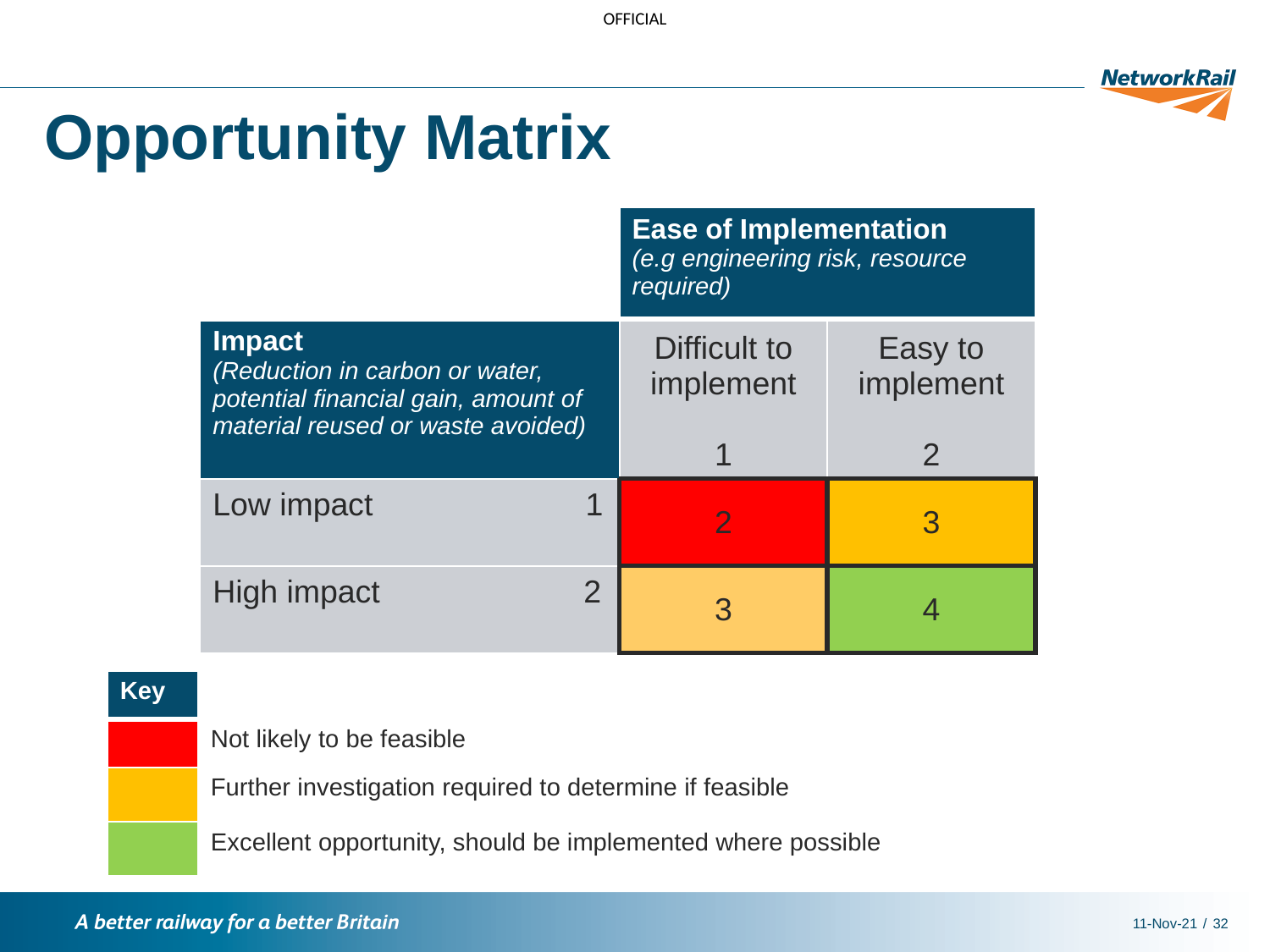

Opportunity Matrix
|  |  | Ease of Implementation (e.g engineering risk, resource required) |  |
| --- | --- | --- | --- |
| Impact (Reduction in carbon or water, potential financial gain, amount of material reused or waste avoided) |  | Difficult to implement 1 | Easy to implement 2 |
| Low impact 1 | 1 | 2 | 3 |
| High impact 2 | 2 | 3 | 4 |
| Key |  |
| --- | --- |
|  | Not likely to be feasible |
|  | Further investigation required to determine if feasible |
|  | Excellent opportunity, should be implemented where possible |
11-Nov-21
32